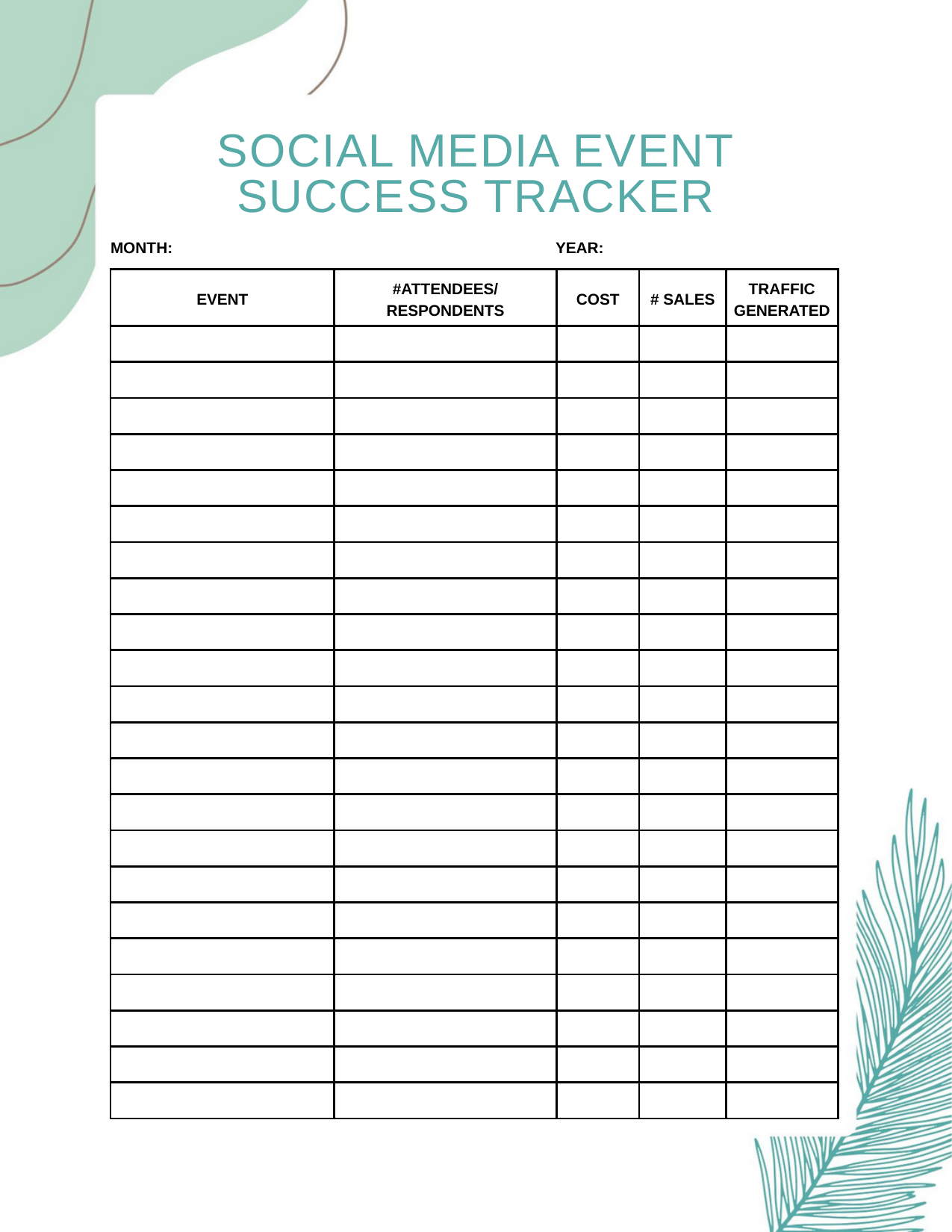

SOCIAL MEDIA EVENT SUCCESS TRACKER
MONTH:
YEAR:
| EVENT | #ATTENDEES/ RESPONDENTS | COST | # SALES | TRAFFIC GENERATED |
| --- | --- | --- | --- | --- |
|  |  |  |  |  |
|  |  |  |  |  |
|  |  |  |  |  |
|  |  |  |  |  |
|  |  |  |  |  |
|  |  |  |  |  |
|  |  |  |  |  |
|  |  |  |  |  |
|  |  |  |  |  |
|  |  |  |  |  |
|  |  |  |  |  |
|  |  |  |  |  |
|  |  |  |  |  |
|  |  |  |  |  |
|  |  |  |  |  |
|  |  |  |  |  |
|  |  |  |  |  |
|  |  |  |  |  |
|  |  |  |  |  |
|  |  |  |  |  |
|  |  |  |  |  |
|  |  |  |  |  |